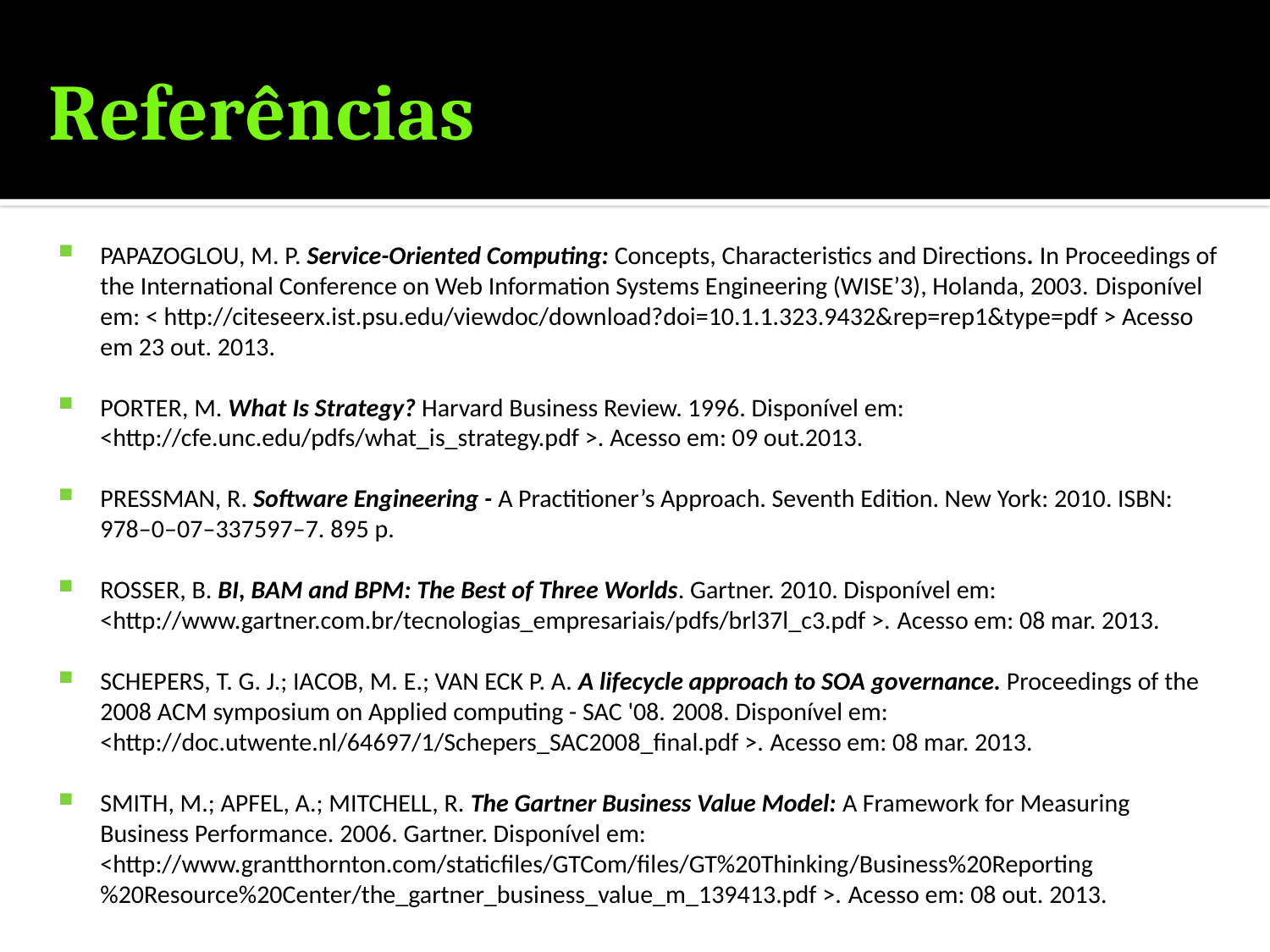

# Referências
PAPAZOGLOU, M. P. Service-Oriented Computing: Concepts, Characteristics and Directions. In Proceedings of the International Conference on Web Information Systems Engineering (WISE’3), Holanda, 2003. Disponível em: < http://citeseerx.ist.psu.edu/viewdoc/download?doi=10.1.1.323.9432&rep=rep1&type=pdf > Acesso em 23 out. 2013.

PORTER, M. What Is Strategy? Harvard Business Review. 1996. Disponível em: <http://cfe.unc.edu/pdfs/what_is_strategy.pdf >. Acesso em: 09 out.2013.

PRESSMAN, R. Software Engineering - A Practitioner’s Approach. Seventh Edition. New York: 2010. ISBN: 978–0–07–337597–7. 895 p.

ROSSER, B. BI, BAM and BPM: The Best of Three Worlds. Gartner. 2010. Disponível em: <http://www.gartner.com.br/tecnologias_empresariais/pdfs/brl37l_c3.pdf >. Acesso em: 08 mar. 2013.

SCHEPERS, T. G. J.; IACOB, M. E.; VAN ECK P. A. A lifecycle approach to SOA governance. Proceedings of the 2008 ACM symposium on Applied computing - SAC '08. 2008. Disponível em: <http://doc.utwente.nl/64697/1/Schepers_SAC2008_final.pdf >. Acesso em: 08 mar. 2013.

SMITH, M.; APFEL, A.; MITCHELL, R. The Gartner Business Value Model: A Framework for Measuring Business Performance. 2006. Gartner. Disponível em: <http://www.grantthornton.com/staticfiles/GTCom/files/GT%20Thinking/Business%20Reporting%20Resource%20Center/the_gartner_business_value_m_139413.pdf >. Acesso em: 08 out. 2013.